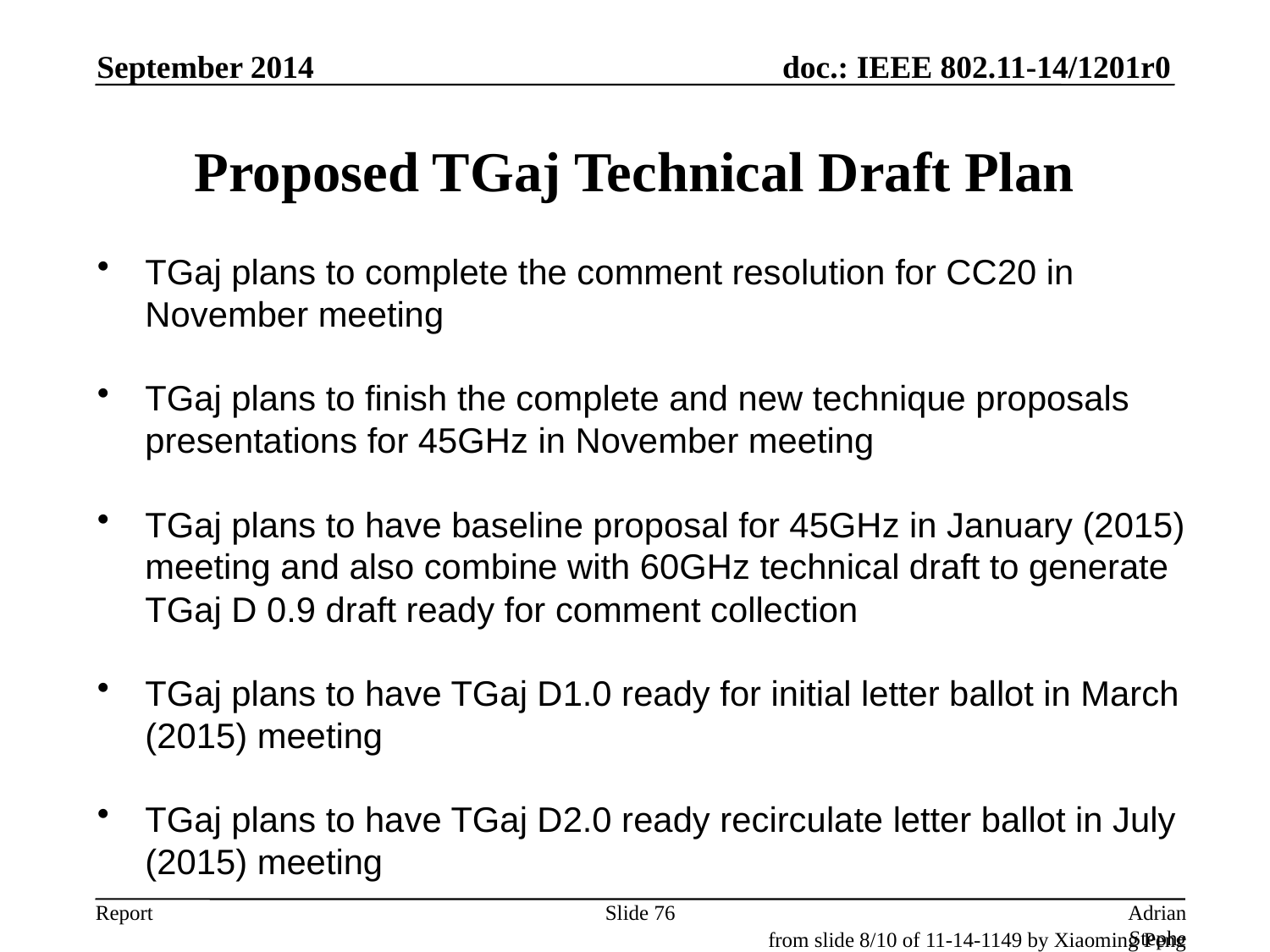

September 2014
# Proposed TGaj Technical Draft Plan
TGaj plans to complete the comment resolution for CC20 in November meeting

TGaj plans to finish the complete and new technique proposals presentations for 45GHz in November meeting

TGaj plans to have baseline proposal for 45GHz in January (2015) meeting and also combine with 60GHz technical draft to generate TGaj D 0.9 draft ready for comment collection

TGaj plans to have TGaj D1.0 ready for initial letter ballot in March (2015) meeting

TGaj plans to have TGaj D2.0 ready recirculate letter ballot in July (2015) meeting
Slide 76
Adrian Stephens, Intel Corporation
from slide 8/10 of 11-14-1149 by Xiaoming Peng